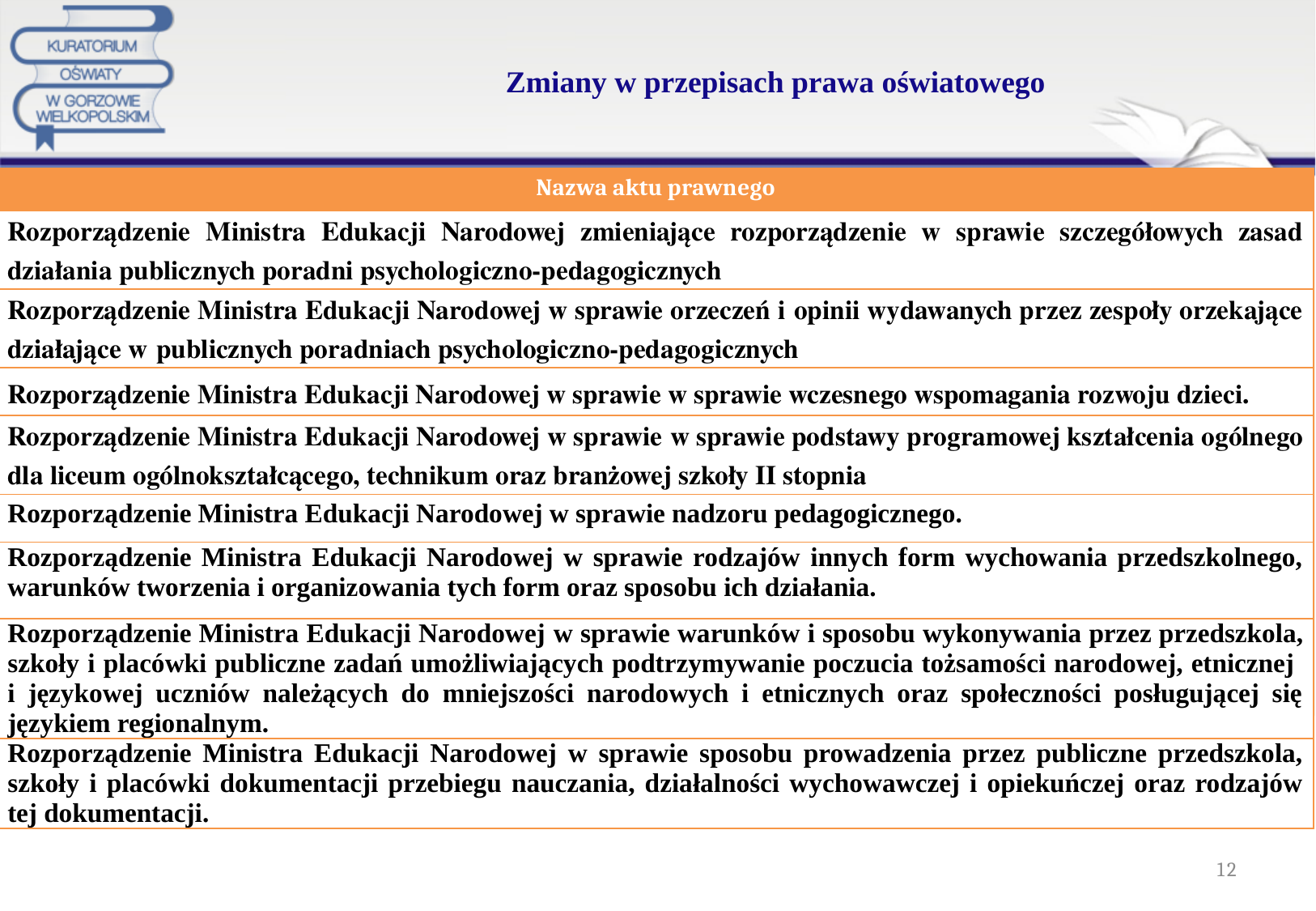

# Zmiany w przepisach prawa oświatowego
| Nazwa aktu prawnego |
| --- |
| Rozporządzenie Ministra Edukacji Narodowej zmieniające rozporządzenie w sprawie szczegółowych zasad działania publicznych poradni psychologiczno-pedagogicznych |
| Rozporządzenie Ministra Edukacji Narodowej w sprawie orzeczeń i opinii wydawanych przez zespoły orzekające działające w publicznych poradniach psychologiczno‑pedagogicznych |
| Rozporządzenie Ministra Edukacji Narodowej w sprawie w sprawie wczesnego wspomagania rozwoju dzieci. |
| Rozporządzenie Ministra Edukacji Narodowej w sprawie w sprawie podstawy programowej kształcenia ogólnego dla liceum ogólnokształcącego, technikum oraz branżowej szkoły II stopnia |
| Rozporządzenie Ministra Edukacji Narodowej w sprawie nadzoru pedagogicznego. |
| Rozporządzenie Ministra Edukacji Narodowej w sprawie rodzajów innych form wychowania przedszkolnego, warunków tworzenia i organizowania tych form oraz sposobu ich działania. |
| Rozporządzenie Ministra Edukacji Narodowej w sprawie warunków i sposobu wykonywania przez przedszkola, szkoły i placówki publiczne zadań umożliwiających podtrzymywanie poczucia tożsamości narodowej, etnicznej i językowej uczniów należących do mniejszości narodowych i etnicznych oraz społeczności posługującej się językiem regionalnym. |
| Rozporządzenie Ministra Edukacji Narodowej w sprawie sposobu prowadzenia przez publiczne przedszkola, szkoły i placówki dokumentacji przebiegu nauczania, działalności wychowawczej i opiekuńczej oraz rodzajów tej dokumentacji. |
12